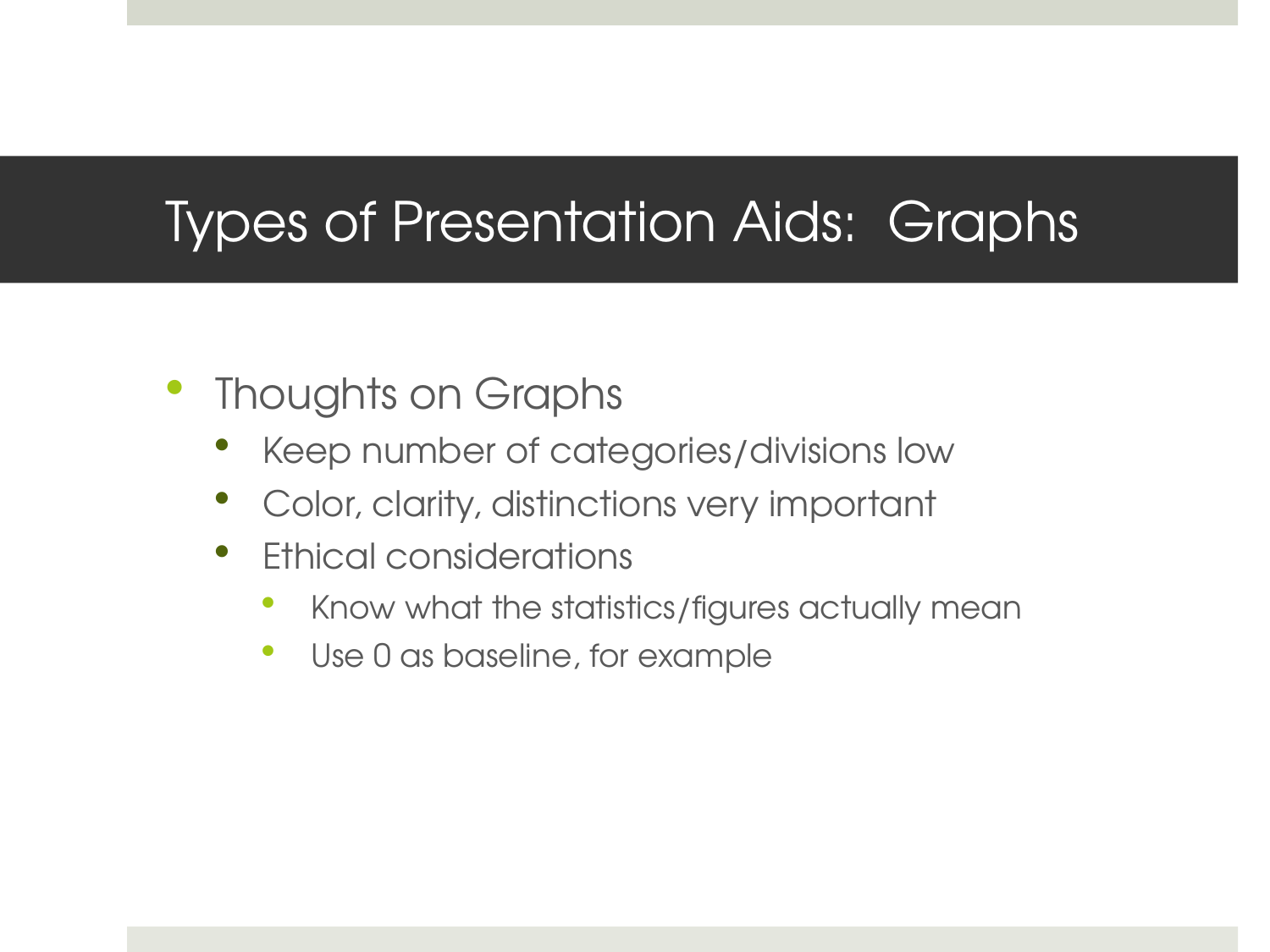

# Types of Presentation Aids:  Graphs
Thoughts on Graphs
Keep number of categories/divisions low
Color, clarity, distinctions very important
Ethical considerations
Know what the statistics/figures actually mean
Use 0 as baseline, for example